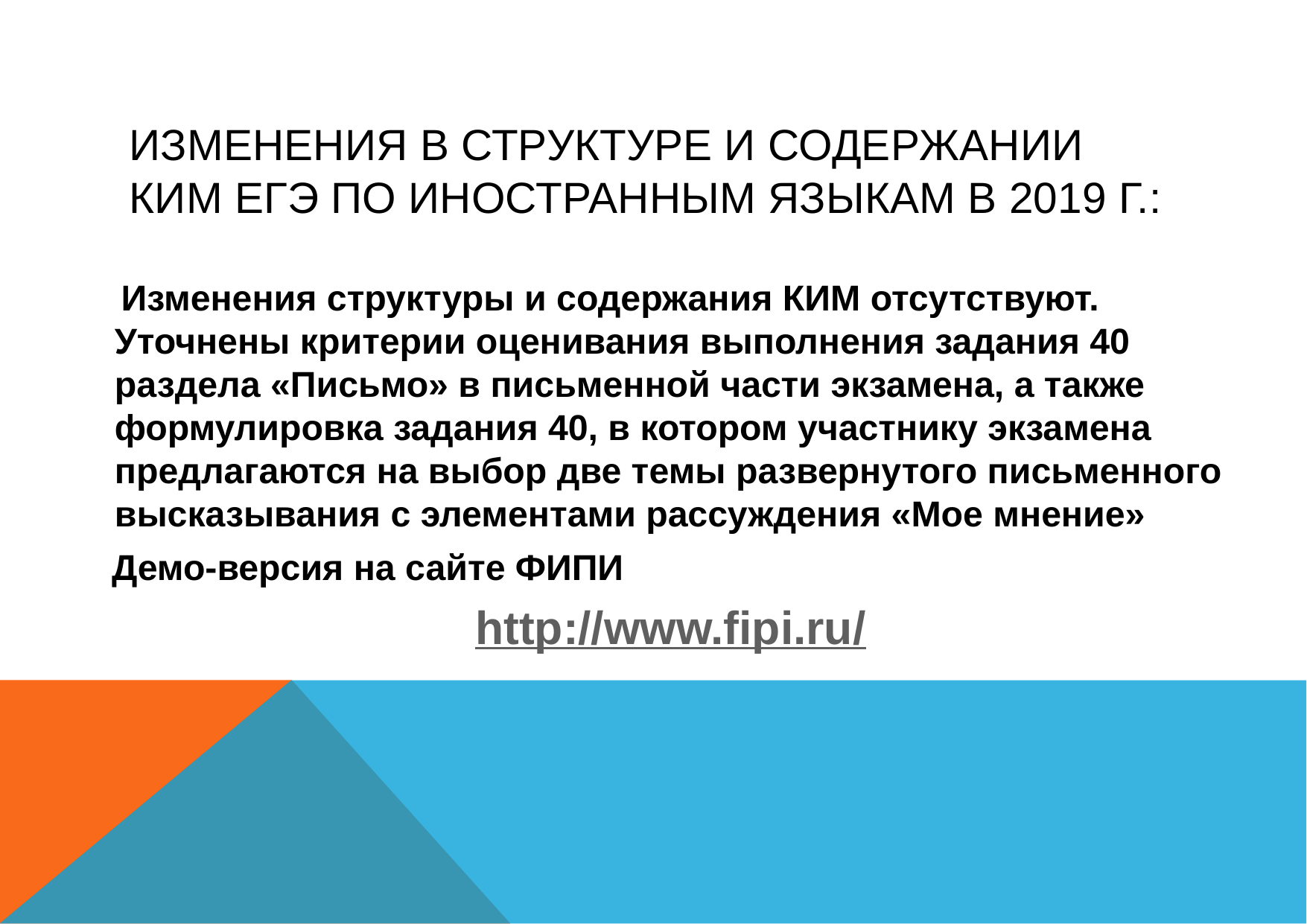

# ИзменениЯ в структуре и содержании КИМ ЕГЭ по иностранным языкам в 2019 г.:
Изменения структуры и содержания КИМ отсутствуют. Уточнены критерии оценивания выполнения задания 40 раздела «Письмо» в письменной части экзамена, а также формулировка задания 40, в котором участнику экзамена предлагаются на выбор две темы развернутого письменного высказывания с элементами рассуждения «Мое мнение»
Демо-версия на сайте ФИПИ
http://www.fipi.ru/